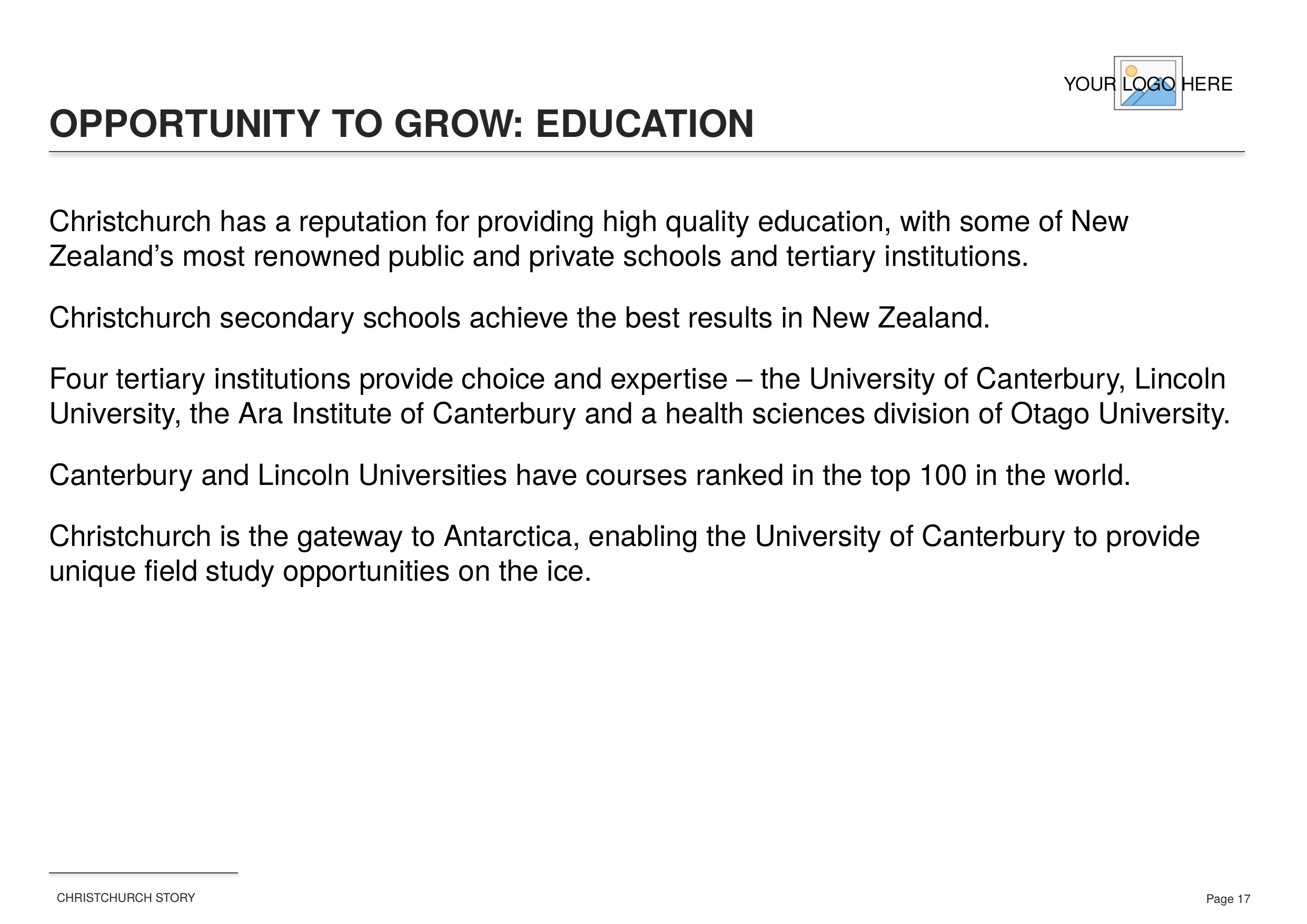

# OPPORTUNITY TO GROW: EDUCATION
Christchurch has a reputation for providing high quality education, with some of New Zealand’s most renowned public and private schools and tertiary institutions.
Christchurch secondary schools achieve the best results in New Zealand.
Four tertiary institutions provide choice and expertise – the University of Canterbury, Lincoln University, the Ara Institute of Canterbury and a health sciences division of Otago University.
Canterbury and Lincoln Universities have courses ranked in the top 100 in the world.
Christchurch is the gateway to Antarctica, enabling the University of Canterbury to provide unique field study opportunities on the ice.